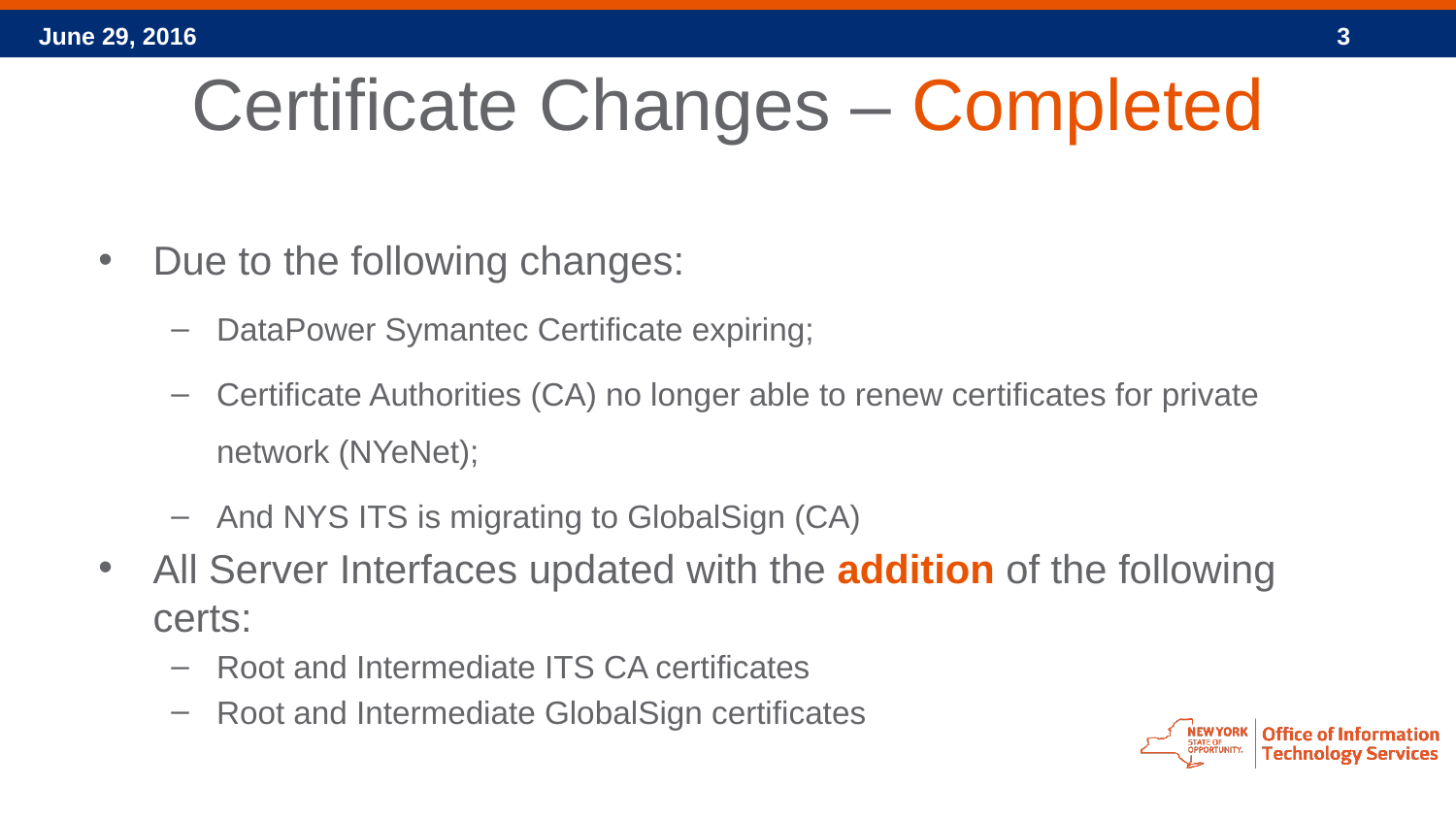

# Certificate Changes – Completed
Due to the following changes:
DataPower Symantec Certificate expiring;
Certificate Authorities (CA) no longer able to renew certificates for private network (NYeNet);
And NYS ITS is migrating to GlobalSign (CA)
All Server Interfaces updated with the addition of the following certs:
Root and Intermediate ITS CA certificates
Root and Intermediate GlobalSign certificates